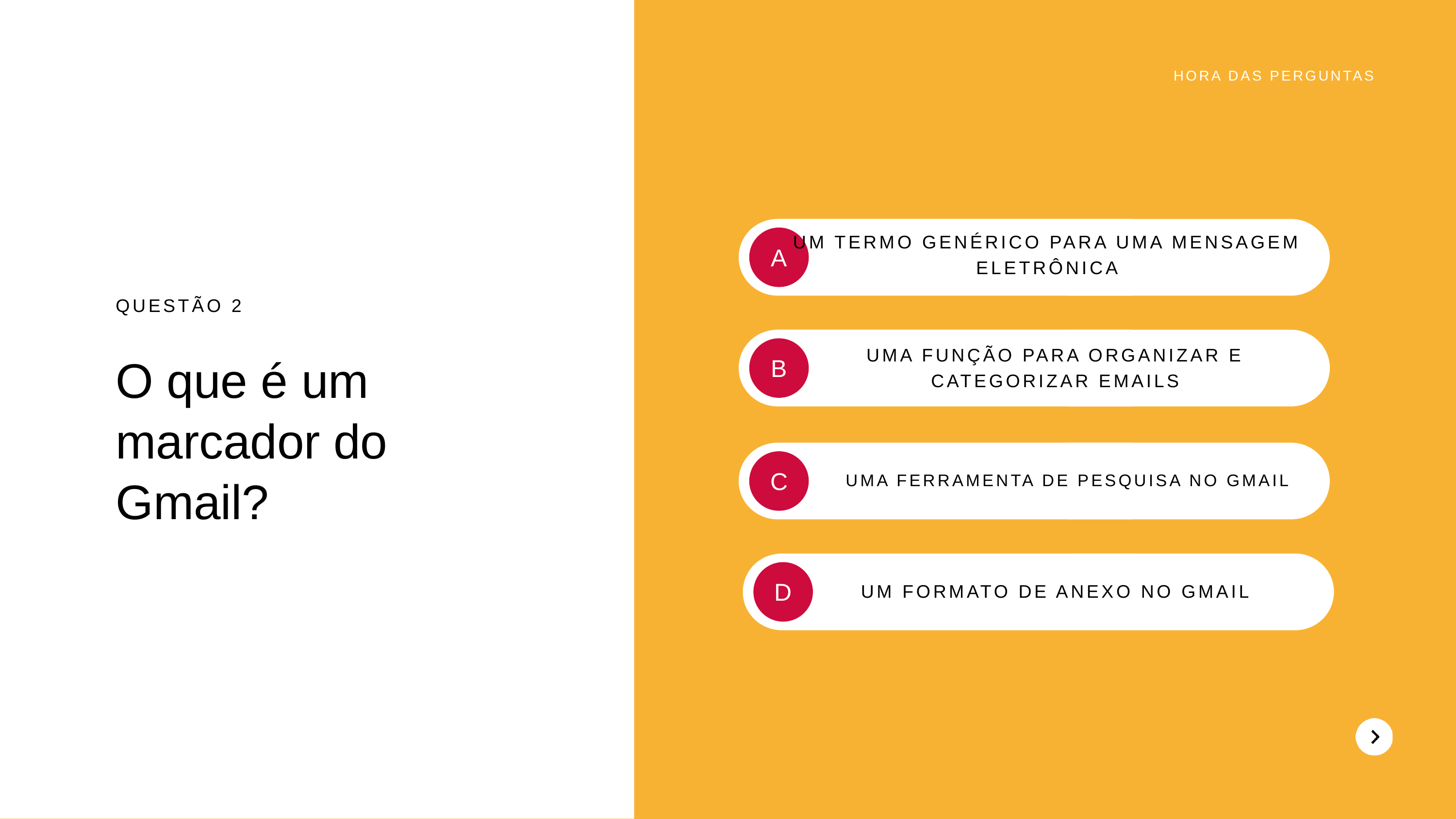

HORA DAS PERGUNTAS

UM TERMO GENÉRICO PARA UMA MENSAGEM ELETRÔNICA

A
QUESTÃO 2

UMA FUNÇÃO PARA ORGANIZAR E CATEGORIZAR EMAILS
O que é um marcador do Gmail?
B

C
UMA FERRAMENTA DE PESQUISA NO GMAIL

D
UM FORMATO DE ANEXO NO GMAIL